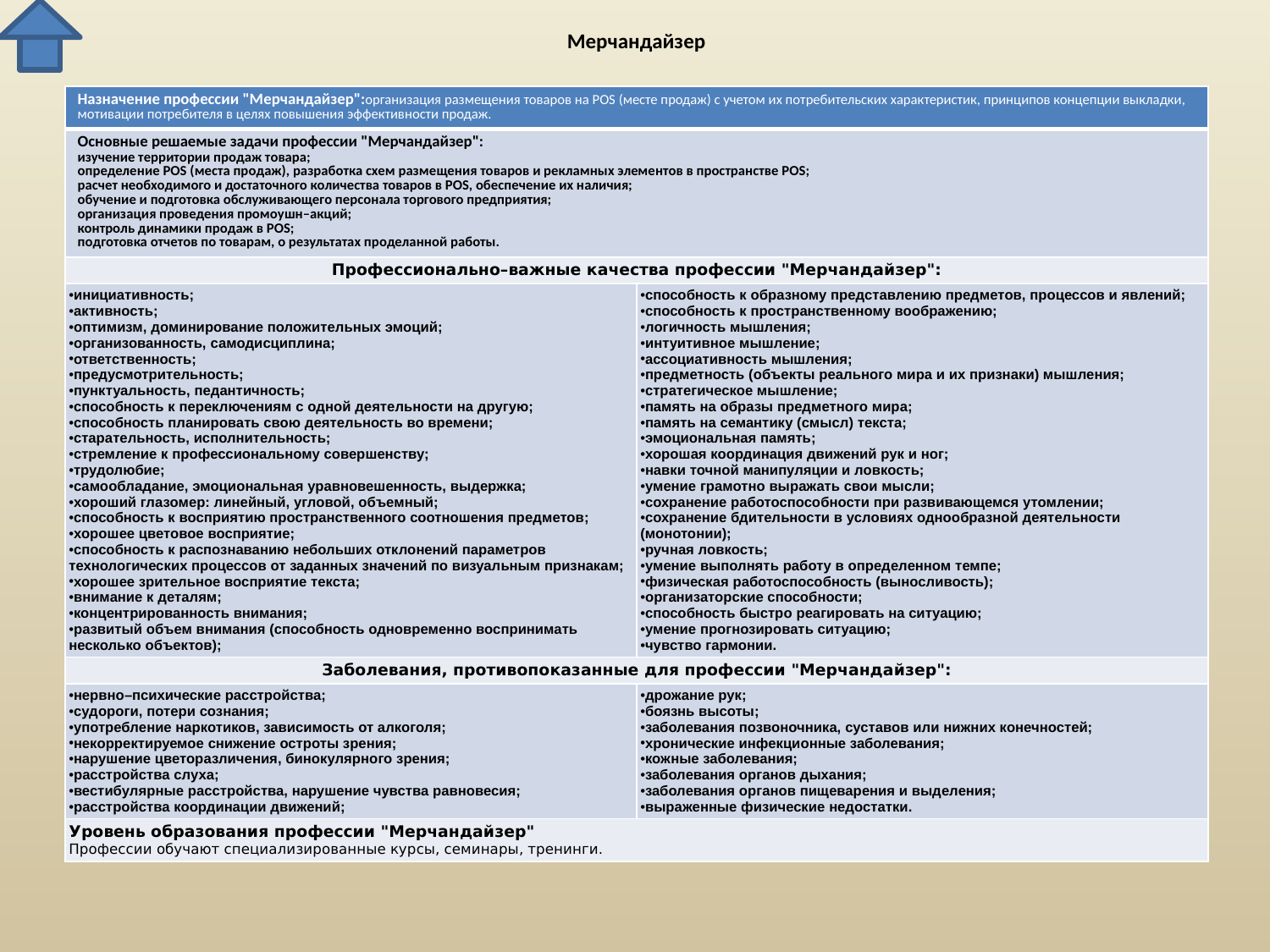

# Мерчандайзер
| Назначение профессии "Мерчандайзер":организация размещения товаров на POS (месте продаж) с учетом их потребительских характеристик, принципов концепции выкладки, мотивации потребителя в целях повышения эффективности продаж. |  |
| --- | --- |
| Основные решаемые задачи профессии "Мерчандайзер": изучение территории продаж товара; определение POS (места продаж), разработка схем размещения товаров и рекламных элементов в пространстве POS; расчет необходимого и достаточного количества товаров в POS, обеспечение их наличия; обучение и подготовка обслуживающего персонала торгового предприятия; организация проведения промоушн–акций; контроль динамики продаж в POS; подготовка отчетов по товарам, о результатах проделанной работы. |  |
| Профессионально–важные качества профессии "Мерчандайзер": |  |
| инициативность; активность; оптимизм, доминирование положительных эмоций; организованность, самодисциплина; ответственность; предусмотрительность; пунктуальность, педантичность; способность к переключениям с одной деятельности на другую; способность планировать свою деятельность во времени; старательность, исполнительность; стремление к профессиональному совершенству; трудолюбие; самообладание, эмоциональная уравновешенность, выдержка; хороший глазомер: линейный, угловой, объемный; способность к восприятию пространственного соотношения предметов; хорошее цветовое восприятие; способность к распознаванию небольших отклонений параметров технологических процессов от заданных значений по визуальным признакам; хорошее зрительное восприятие текста; внимание к деталям; концентрированность внимания; развитый объем внимания (способность одновременно воспринимать несколько объектов); | способность к образному представлению предметов, процессов и явлений; способность к пространственному воображению; логичность мышления; интуитивное мышление; ассоциативность мышления; предметность (объекты реального мира и их признаки) мышления; стратегическое мышление; память на образы предметного мира; память на семантику (смысл) текста; эмоциональная память; хорошая координация движений рук и ног; навки точной манипуляции и ловкость; умение грамотно выражать свои мысли; сохранение работоспособности при развивающемся утомлении; сохранение бдительности в условиях однообразной деятельности (монотонии); ручная ловкость; умение выполнять работу в определенном темпе; физическая работоспособность (выносливость); организаторские способности; способность быстро реагировать на ситуацию; умение прогнозировать ситуацию; чувство гармонии. |
| Заболевания, противопоказанные для профессии "Мерчандайзер": |  |
| нервно–психические расстройства; судороги, потери сознания; употребление наркотиков, зависимость от алкоголя; некорректируемое снижение остроты зрения; нарушение цветоразличения, бинокулярного зрения; расстройства слуха; вестибулярные расстройства, нарушение чувства равновесия; расстройства координации движений; | дрожание рук; боязнь высоты; заболевания позвоночника, суставов или нижних конечностей; хронические инфекционные заболевания; кожные заболевания; заболевания органов дыхания; заболевания органов пищеварения и выделения; выраженные физические недостатки. |
| Уровень образования профессии "Мерчандайзер" Профессии обучают специализированные курсы, семинары, тренинги. |  |